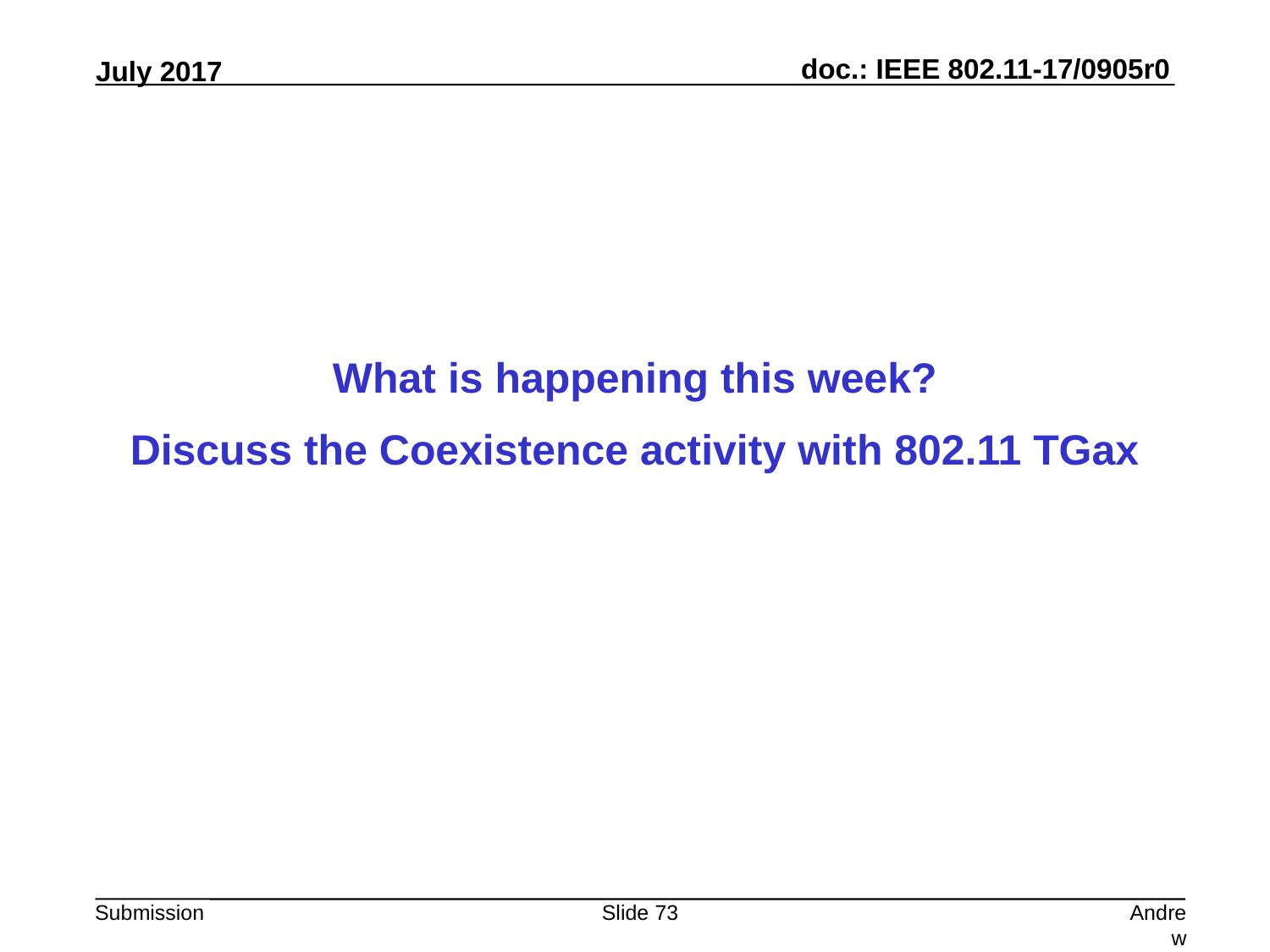

What is happening this week?
Discuss the Coexistence activity with 802.11 TGax
Slide 73
Andrew Myles, Cisco